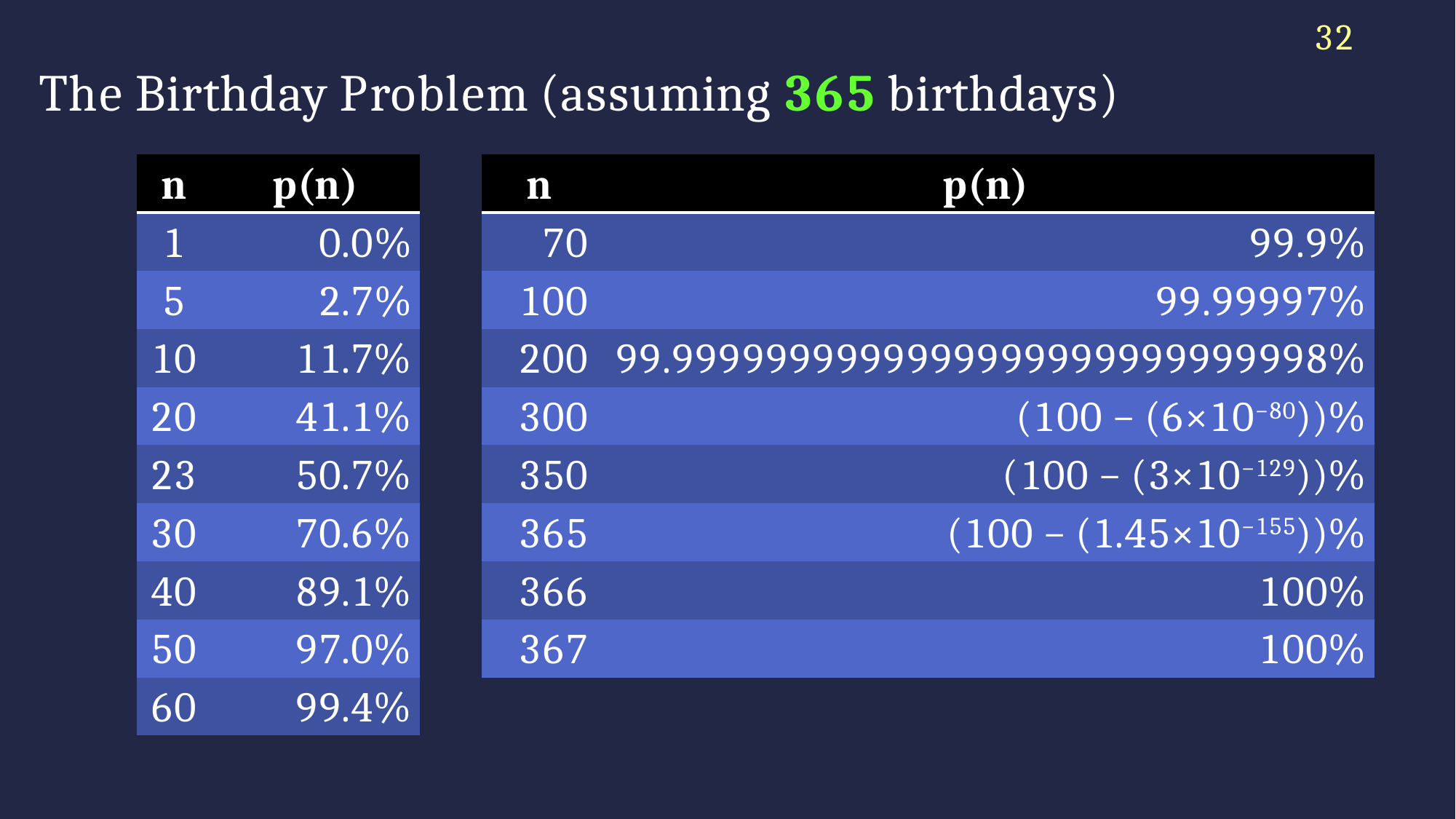

32
# The Birthday Problem (assuming 365 birthdays)
| n | p(n) |
| --- | --- |
| 1 | 0.0% |
| 5 | 2.7% |
| 10 | 11.7% |
| 20 | 41.1% |
| 23 | 50.7% |
| 30 | 70.6% |
| 40 | 89.1% |
| 50 | 97.0% |
| 60 | 99.4% |
| n | p(n) |
| --- | --- |
| 70 | 99.9% |
| 100 | 99.99997% |
| 200 | 99.9999999999999999999999999998% |
| 300 | (100 − (6×10−80))% |
| 350 | (100 − (3×10−129))% |
| 365 | (100 − (1.45×10−155))% |
| 366 | 100% |
| 367 | 100% |